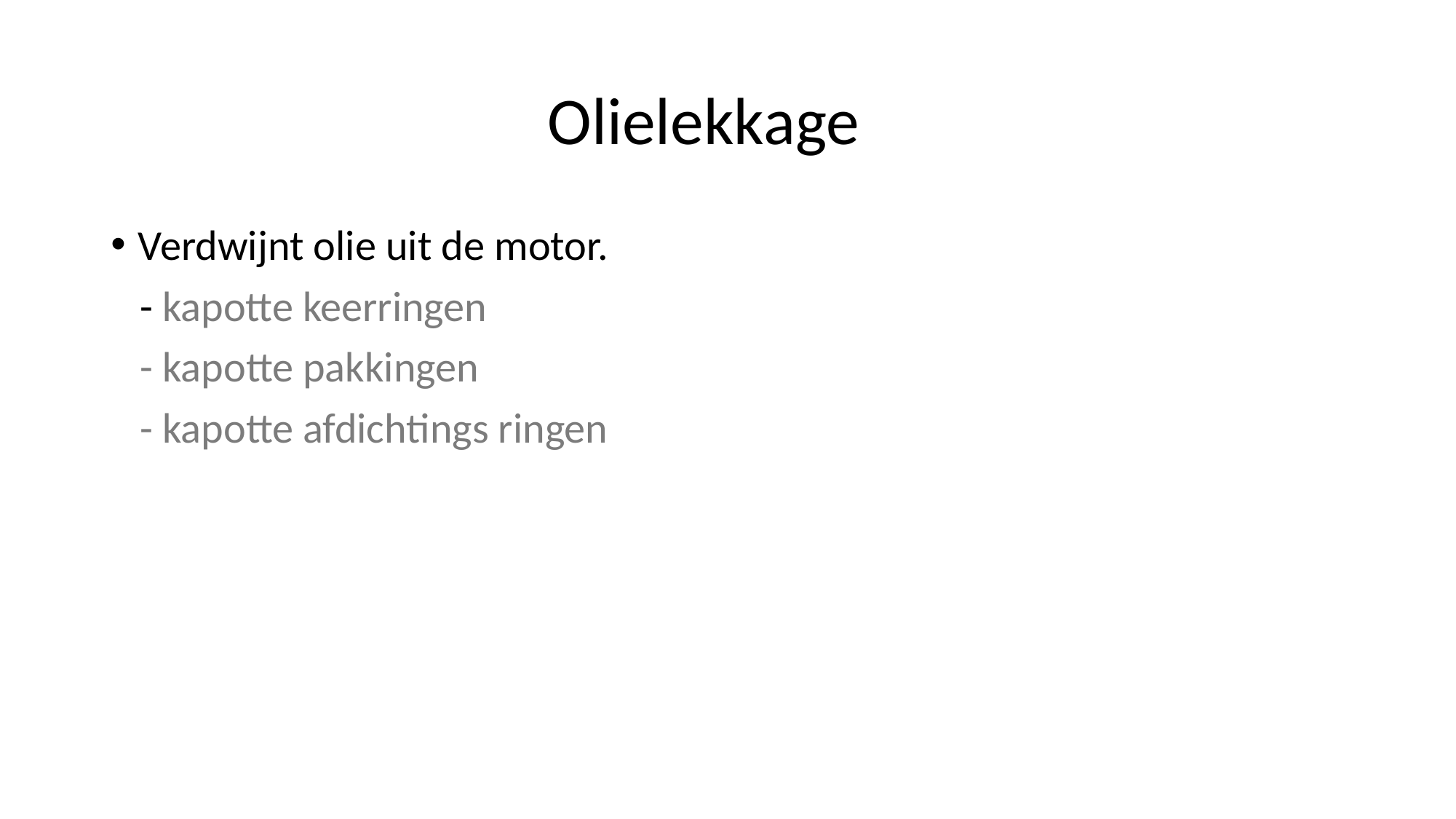

# Olielekkage
Verdwijnt olie uit de motor.
   - kapotte keerringen
   - kapotte pakkingen
   - kapotte afdichtings ringen